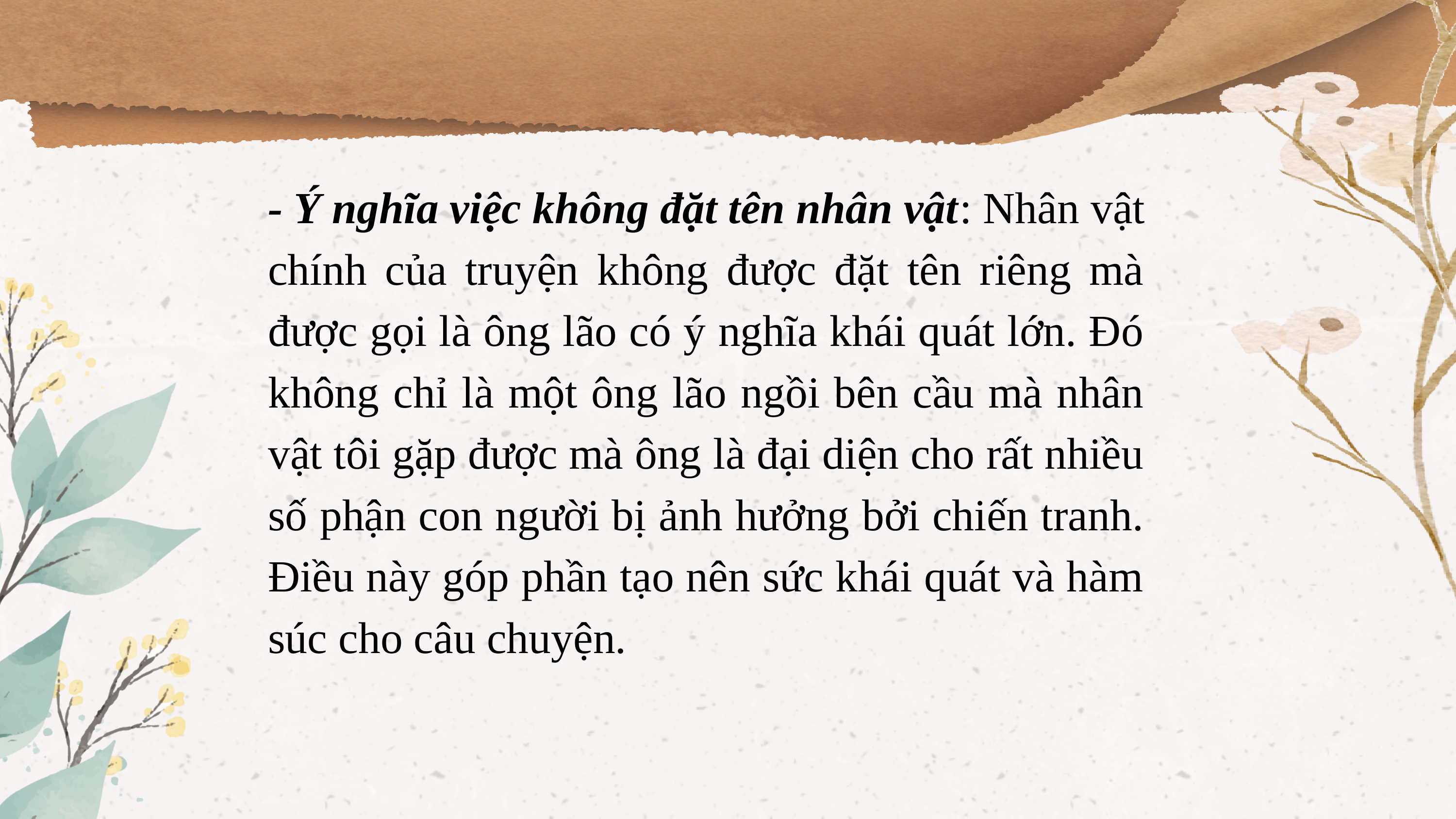

- Ý nghĩa việc không đặt tên nhân vật: Nhân vật chính của truyện không được đặt tên riêng mà được gọi là ông lão có ý nghĩa khái quát lớn. Đó không chỉ là một ông lão ngồi bên cầu mà nhân vật tôi gặp được mà ông là đại diện cho rất nhiều số phận con người bị ảnh hưởng bởi chiến tranh. Điều này góp phần tạo nên sức khái quát và hàm súc cho câu chuyện.